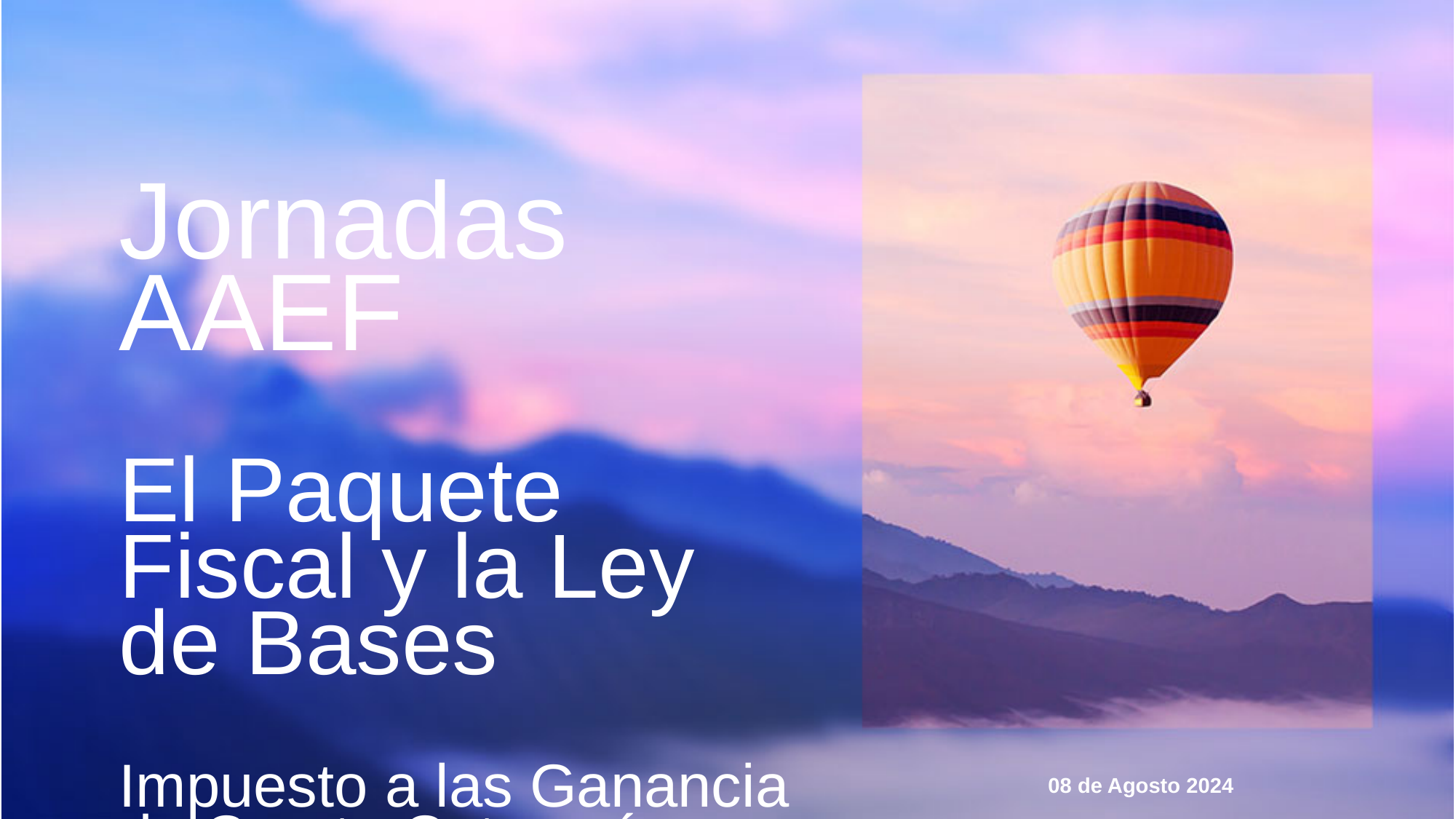

# Jornadas AAEF El Paquete Fiscal y la Ley de Bases Impuesto a las Ganancia de Cuarta Categoría
08 de Agosto 2024